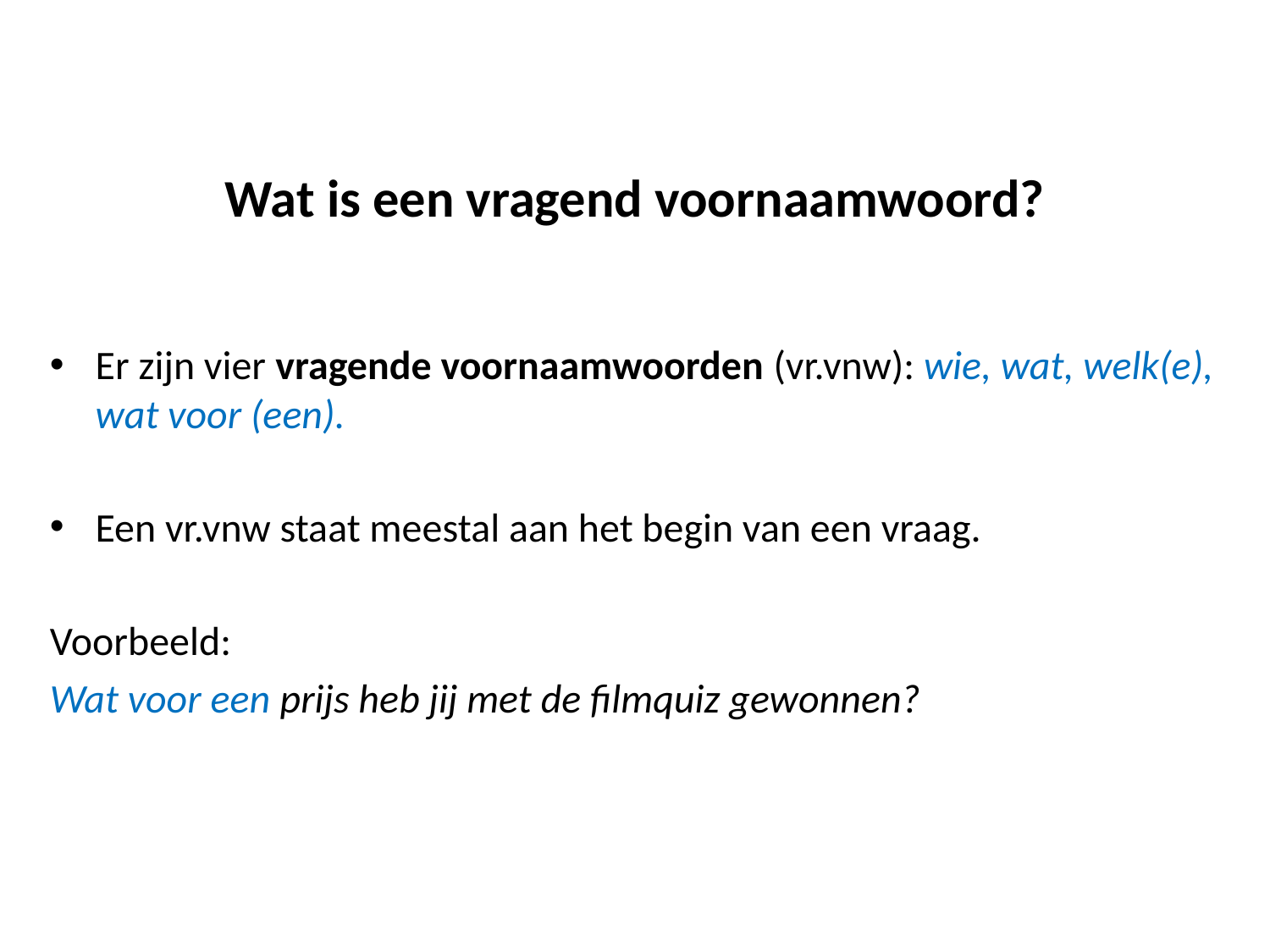

# Wat is een vragend voornaamwoord?

Er zijn vier vragende voornaamwoorden (vr.vnw): wie, wat, welk(e), wat voor (een).

Een vr.vnw staat meestal aan het begin van een vraag.

Voorbeeld:
Wat voor een prijs heb jij met de filmquiz gewonnen?